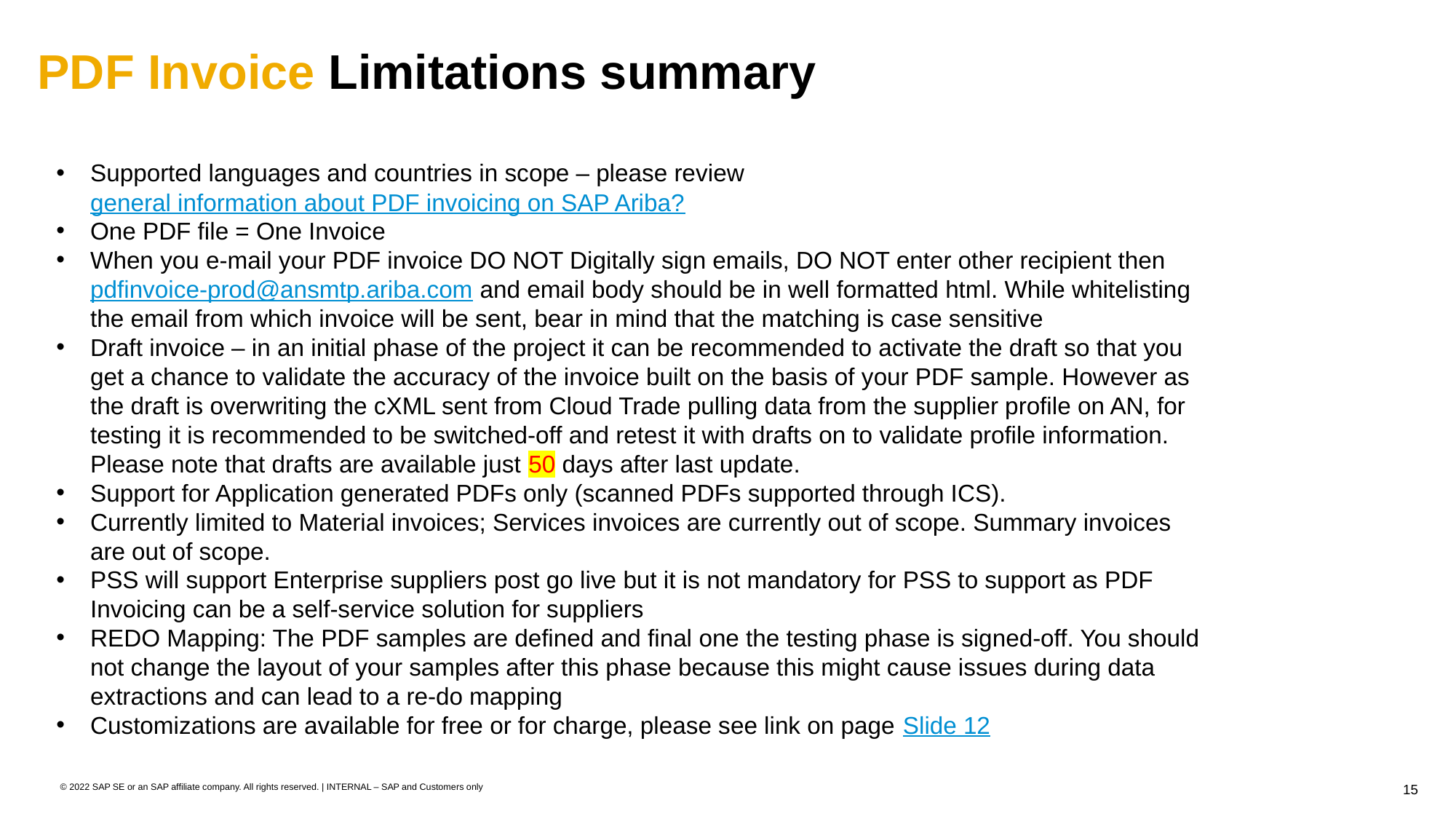

PDF Invoice Limitations summary
Supported languages and countries in scope – please review general information about PDF invoicing on SAP Ariba?
One PDF file = One Invoice
When you e-mail your PDF invoice DO NOT Digitally sign emails, DO NOT enter other recipient then pdfinvoice-prod@ansmtp.ariba.com and email body should be in well formatted html. While whitelisting the email from which invoice will be sent, bear in mind that the matching is case sensitive
Draft invoice – in an initial phase of the project it can be recommended to activate the draft so that you get a chance to validate the accuracy of the invoice built on the basis of your PDF sample. However as the draft is overwriting the cXML sent from Cloud Trade pulling data from the supplier profile on AN, for testing it is recommended to be switched-off and retest it with drafts on to validate profile information. Please note that drafts are available just 50 days after last update.
Support for Application generated PDFs only (scanned PDFs supported through ICS).
Currently limited to Material invoices; Services invoices are currently out of scope. Summary invoices are out of scope.
PSS will support Enterprise suppliers post go live but it is not mandatory for PSS to support as PDF Invoicing can be a self-service solution for suppliers
REDO Mapping: The PDF samples are defined and final one the testing phase is signed-off. You should not change the layout of your samples after this phase because this might cause issues during data extractions and can lead to a re-do mapping
Customizations are available for free or for charge, please see link on page Slide 12